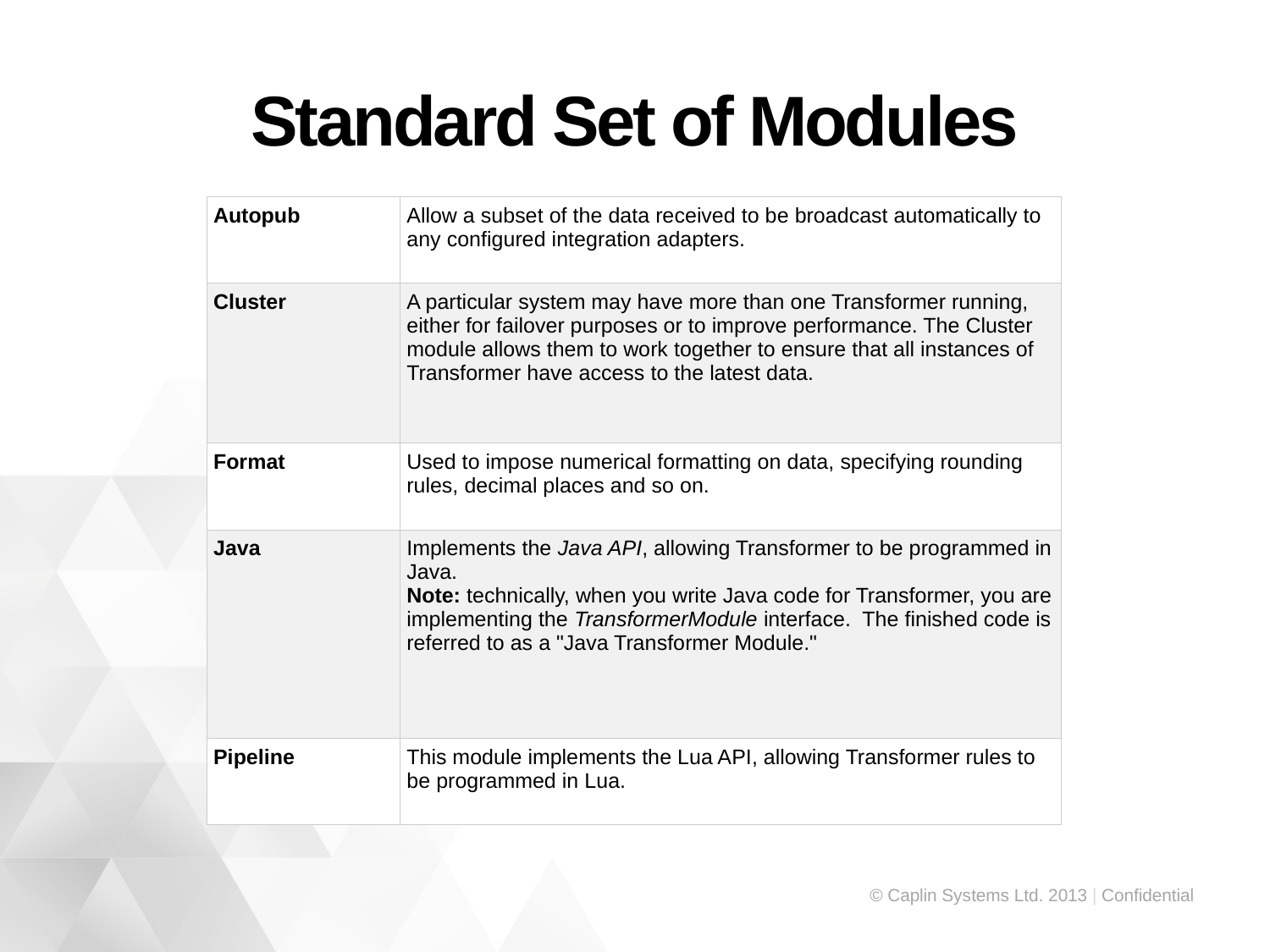

# Standard Set of Modules
| Autopub | Allow a subset of the data received to be broadcast automatically to any configured integration adapters. |
| --- | --- |
| Cluster | A particular system may have more than one Transformer running, either for failover purposes or to improve performance. The Cluster module allows them to work together to ensure that all instances of Transformer have access to the latest data. |
| Format | Used to impose numerical formatting on data, specifying rounding rules, decimal places and so on. |
| Java | Implements the Java API, allowing Transformer to be programmed in Java.  Note: technically, when you write Java code for Transformer, you are implementing the TransformerModule interface.  The finished code is referred to as a "Java Transformer Module." |
| Pipeline | This module implements the Lua API, allowing Transformer rules to be programmed in Lua. |